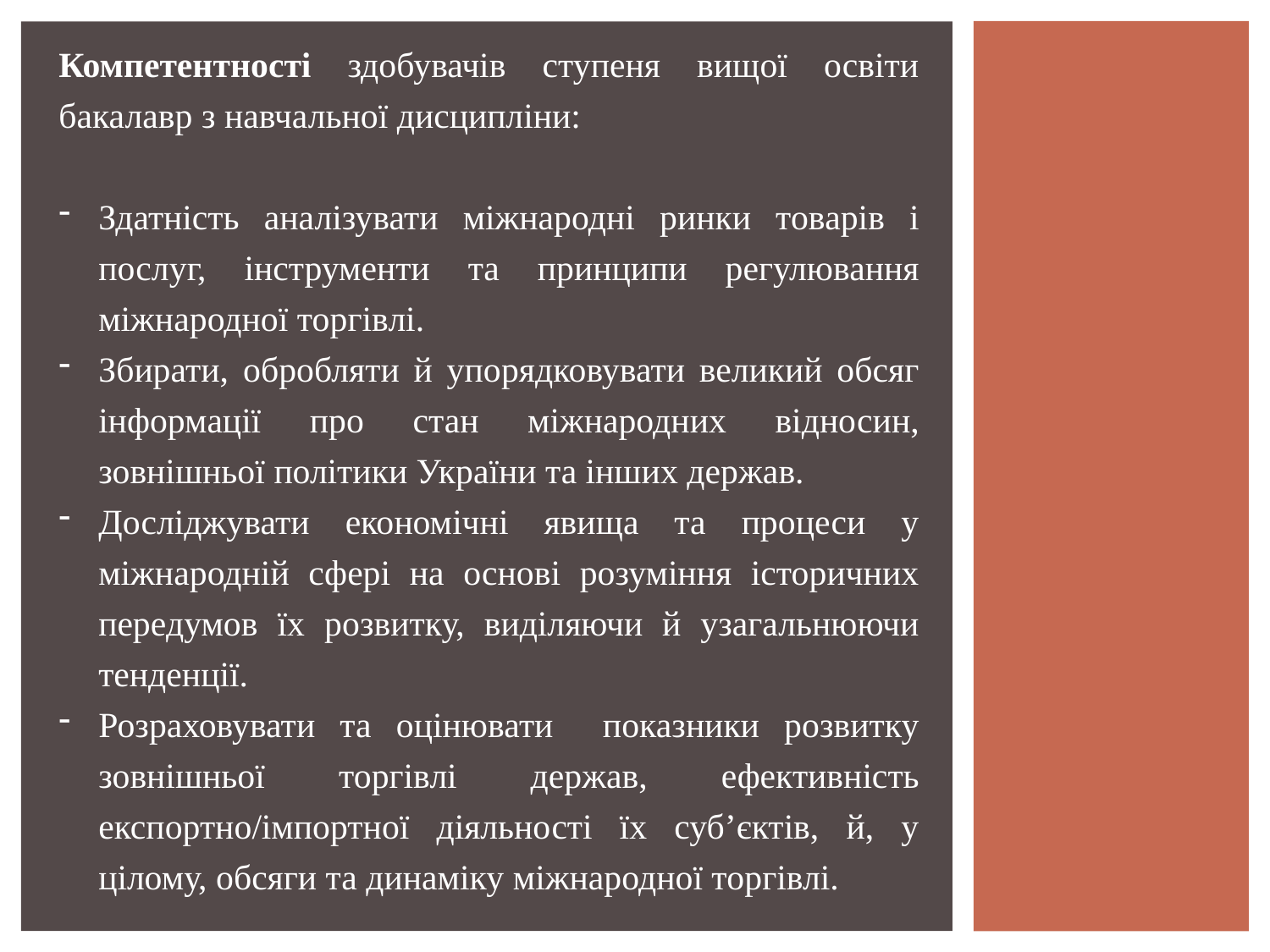

Компетентності здобувачів ступеня вищої освіти бакалавр з навчальної дисципліни:

Здатність аналізувати міжнародні ринки товарів і послуг, інструменти та принципи регулювання міжнародної торгівлі.
Збирати, обробляти й упорядковувати великий обсяг інформації про стан міжнародних відносин, зовнішньої політики України та інших держав.
Досліджувати економічні явища та процеси у міжнародній сфері на основі розуміння історичних передумов їх розвитку, виділяючи й узагальнюючи тенденції.
Розраховувати та оцінювати  показники розвитку зовнішньої торгівлі держав, ефективність експортно/імпортної діяльності їх суб’єктів, й, у цілому, обсяги та динаміку міжнародної торгівлі.